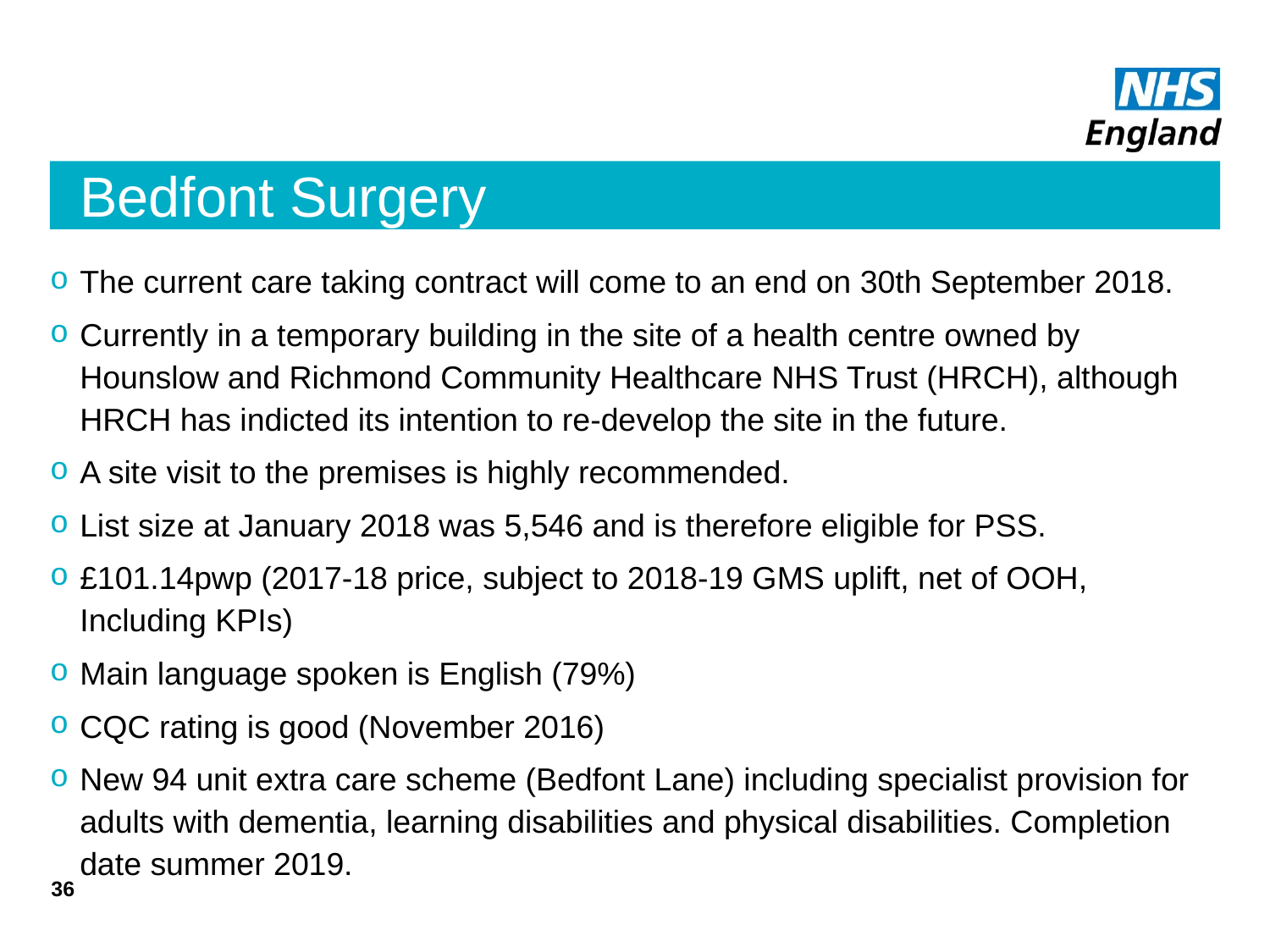

# Bedfont Surgery
The current care taking contract will come to an end on 30th September 2018.
Currently in a temporary building in the site of a health centre owned by Hounslow and Richmond Community Healthcare NHS Trust (HRCH), although HRCH has indicted its intention to re-develop the site in the future.
A site visit to the premises is highly recommended.
List size at January 2018 was 5,546 and is therefore eligible for PSS.
£101.14pwp (2017-18 price, subject to 2018-19 GMS uplift, net of OOH, Including KPIs)
Main language spoken is English (79%)
CQC rating is good (November 2016)
New 94 unit extra care scheme (Bedfont Lane) including specialist provision for adults with dementia, learning disabilities and physical disabilities. Completion date summer 2019.

36